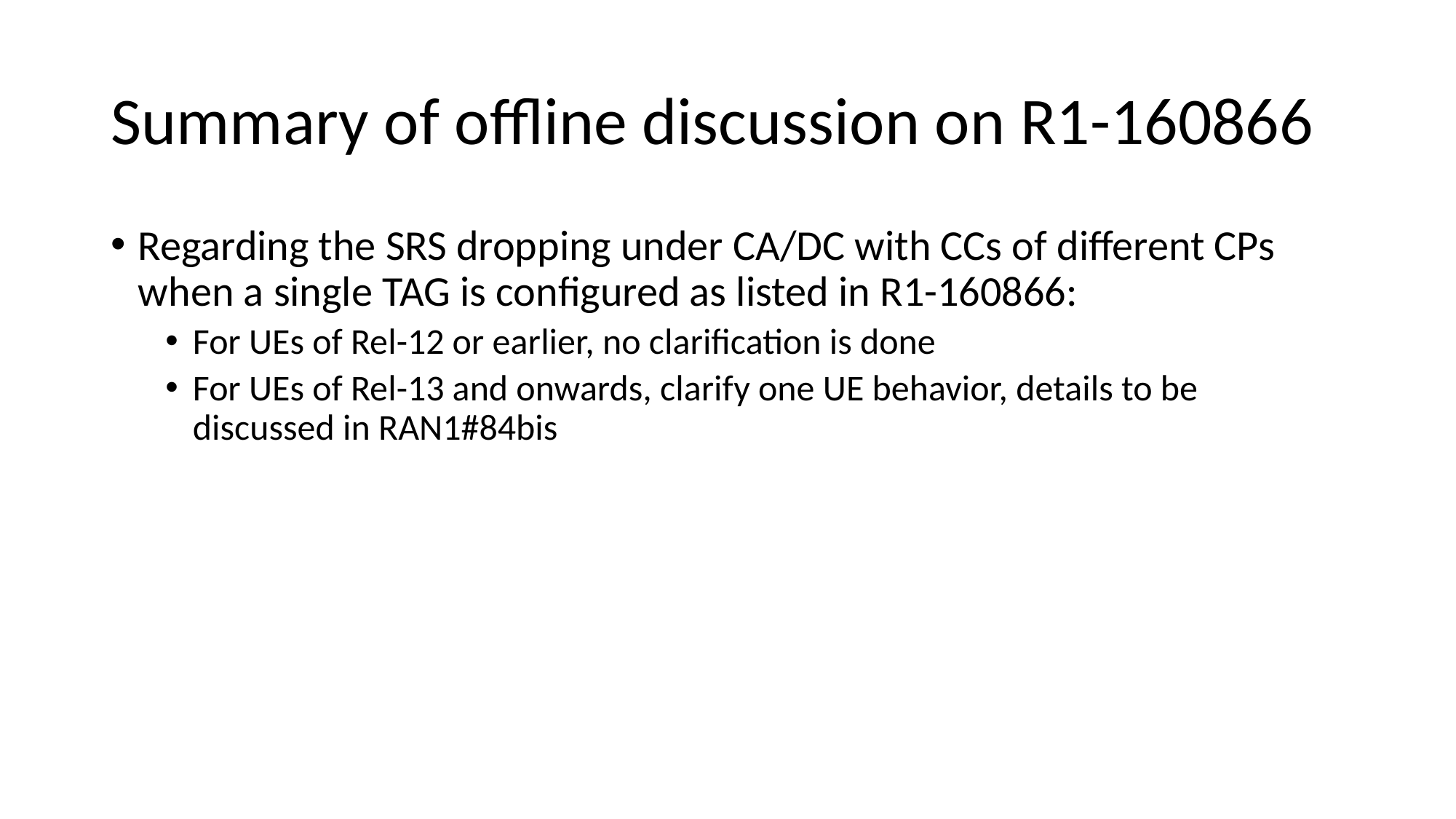

# Summary of offline discussion on R1-160866
Regarding the SRS dropping under CA/DC with CCs of different CPs when a single TAG is configured as listed in R1-160866:
For UEs of Rel-12 or earlier, no clarification is done
For UEs of Rel-13 and onwards, clarify one UE behavior, details to be discussed in RAN1#84bis